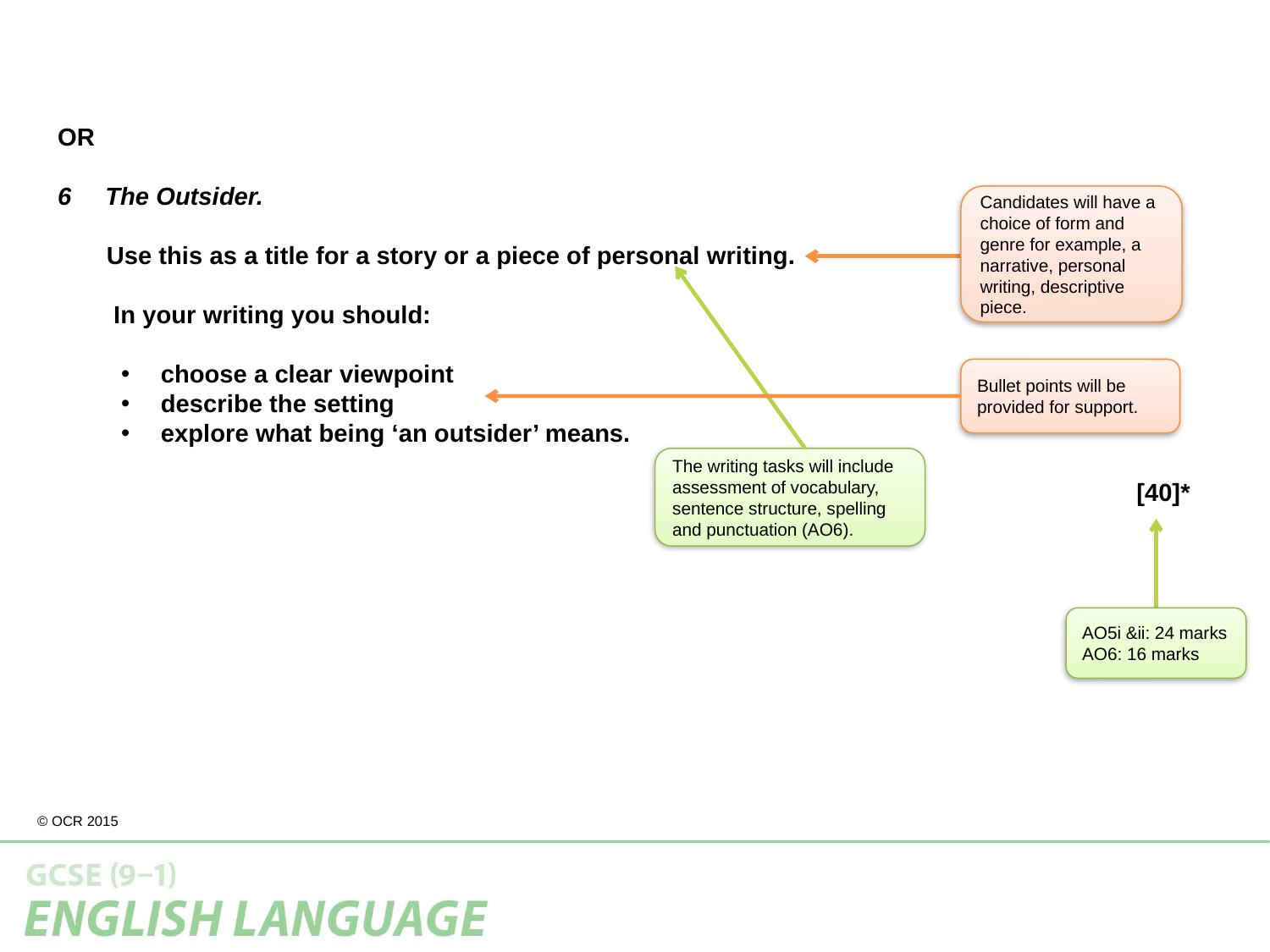

OR

The Outsider.

       Use this as a title for a story or a piece of personal writing.

        In your writing you should:

choose a clear viewpoint
describe the setting
explore what being ‘an outsider’ means.

		  						         [40]*
Candidates will have a choice of form and genre for example, a narrative, personal writing, descriptive piece.
Bullet points will be provided for support.
The writing tasks will include assessment of vocabulary, sentence structure, spelling and punctuation (AO6).
AO5i &ii: 24 marks
AO6: 16 marks